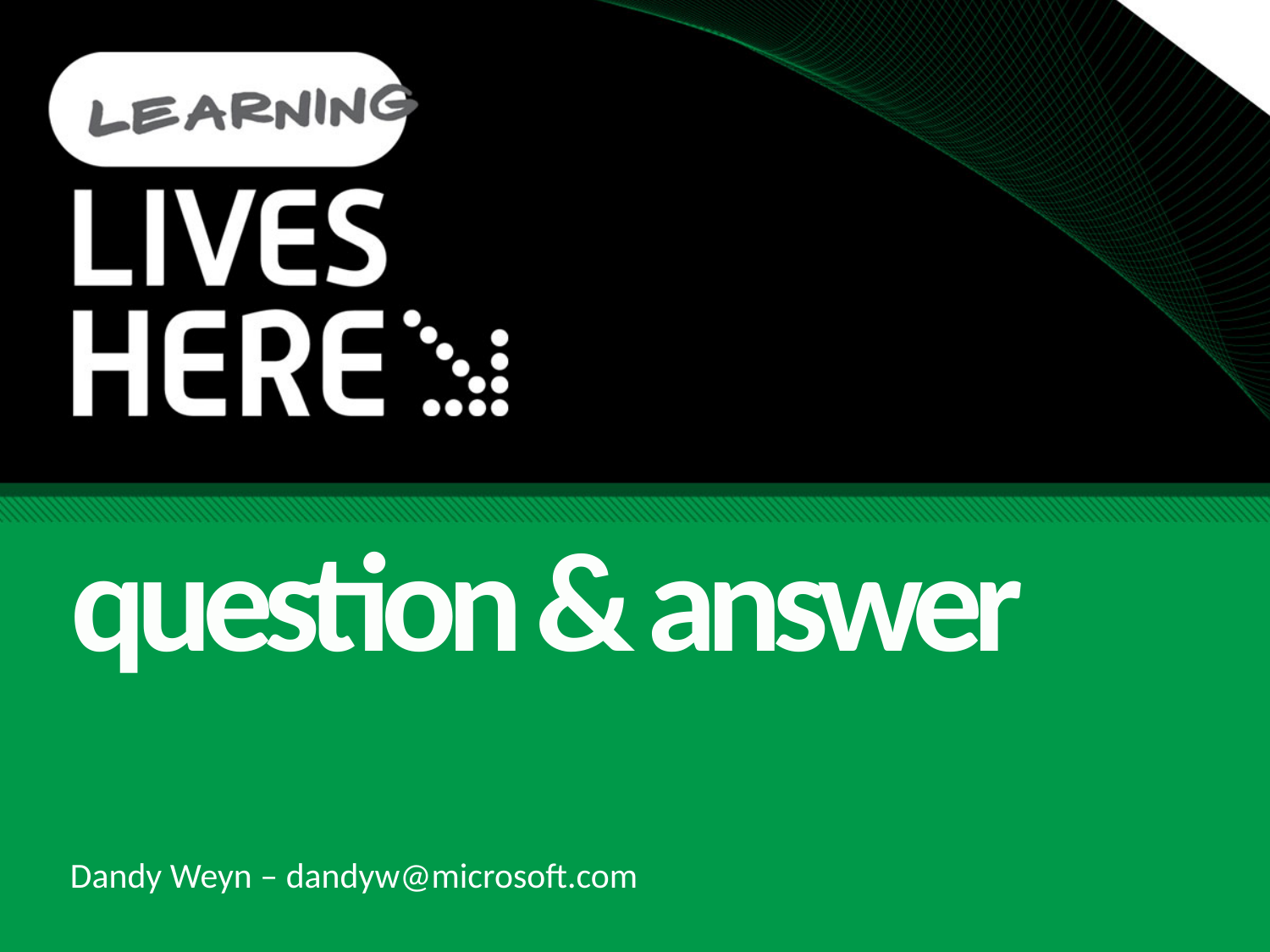

question & answer
Dandy Weyn – dandyw@microsoft.com